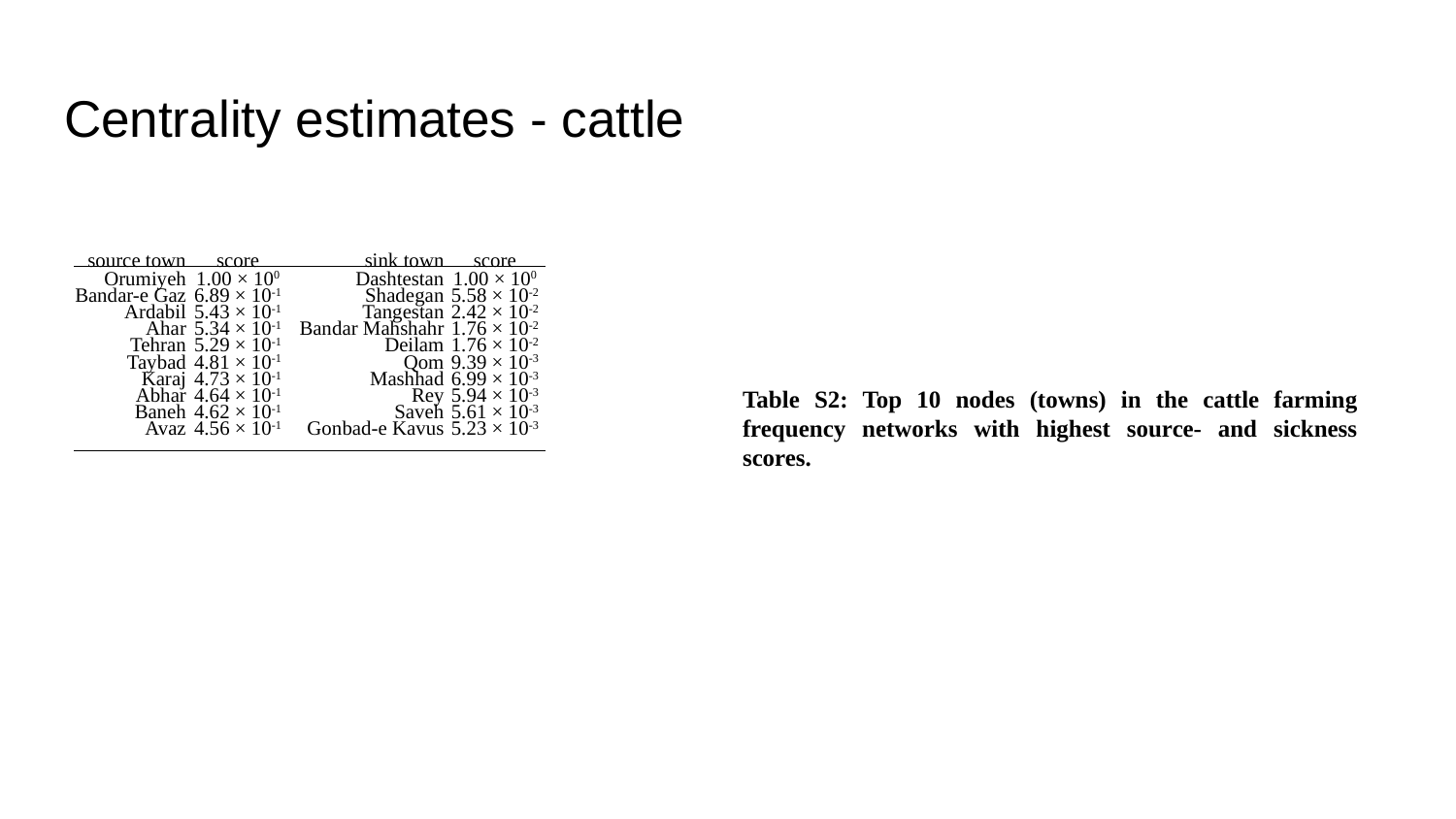

# Centrality estimates - cattle
Table S2: Top 10 nodes (towns) in the cattle farming frequency networks with highest source- and sickness scores.
| source town | score | sink town | score |
| --- | --- | --- | --- |
| Orumiyeh | 1.00 × 100 | Dashtestan | 1.00 × 100 |
| Bandar-e Gaz | 6.89 × 10-1 | Shadegan | 5.58 × 10-2 |
| Ardabil | 5.43 × 10-1 | Tangestan | 2.42 × 10-2 |
| Ahar | 5.34 × 10-1 | Bandar Mahshahr | 1.76 × 10-2 |
| Tehran | 5.29 × 10-1 | Deilam | 1.76 × 10-2 |
| Taybad | 4.81 × 10-1 | Qom | 9.39 × 10-3 |
| Karaj | 4.73 × 10-1 | Mashhad | 6.99 × 10-3 |
| Abhar | 4.64 × 10-1 | Rey | 5.94 × 10-3 |
| Baneh | 4.62 × 10-1 | Saveh | 5.61 × 10-3 |
| Avaz | 4.56 × 10-1 | Gonbad-e Kavus | 5.23 × 10-3 |